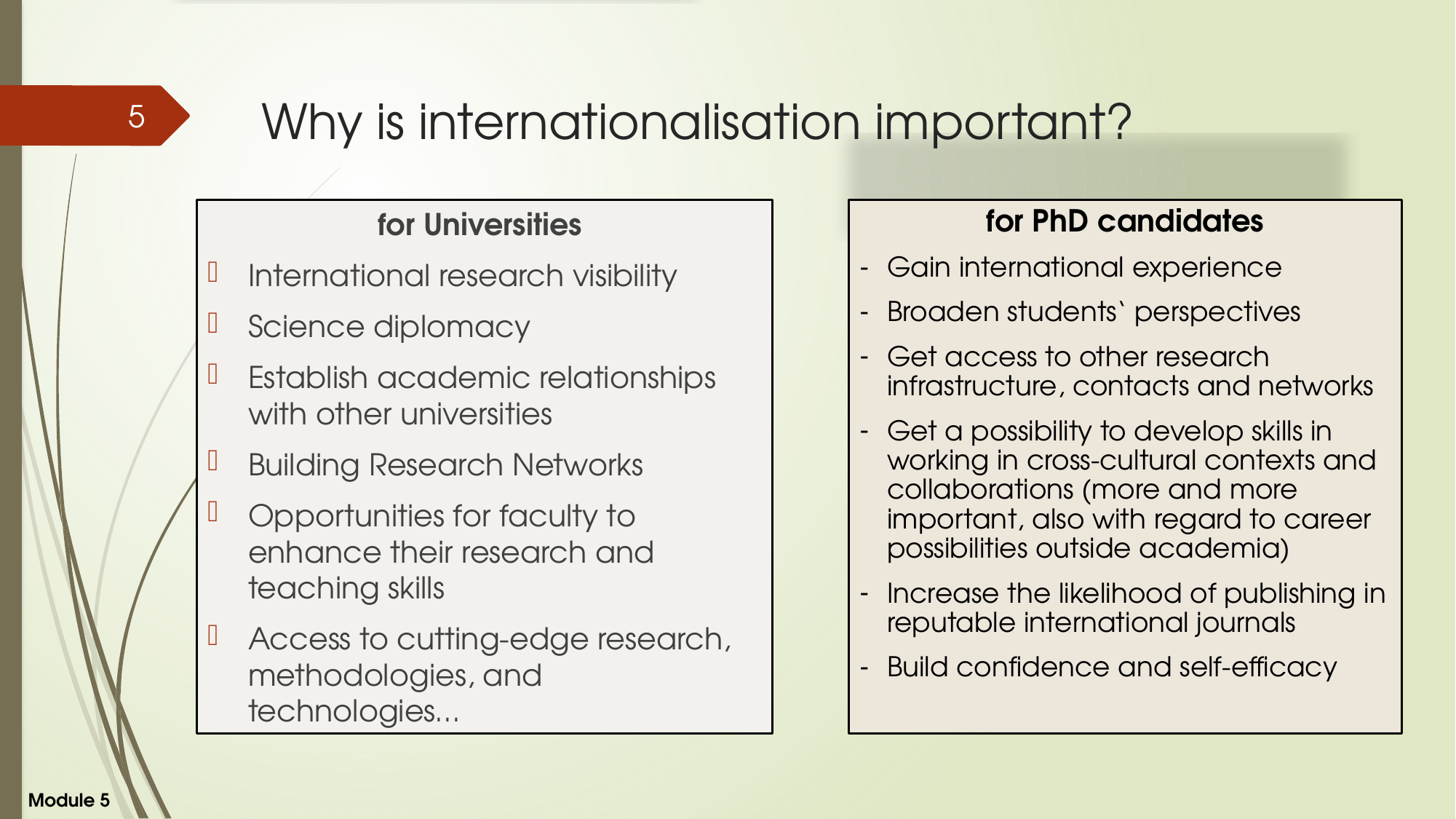

# Why is internationalisation important?
5
for Universities
International research visibility
Science diplomacy
Establish academic relationships with other universities
Building Research Networks
Opportunities for faculty to enhance their research and teaching skills
Access to cutting-edge research, methodologies, and technologies…

for PhD candidates
Gain international experience
Broaden students‘ perspectives
Get access to other research infrastructure, contacts and networks
Get a possibility to develop skills in working in cross-cultural contexts and collaborations (more and more important, also with regard to career possibilities outside academia)
Increase the likelihood of publishing in reputable international journals
Build confidence and self-efficacy